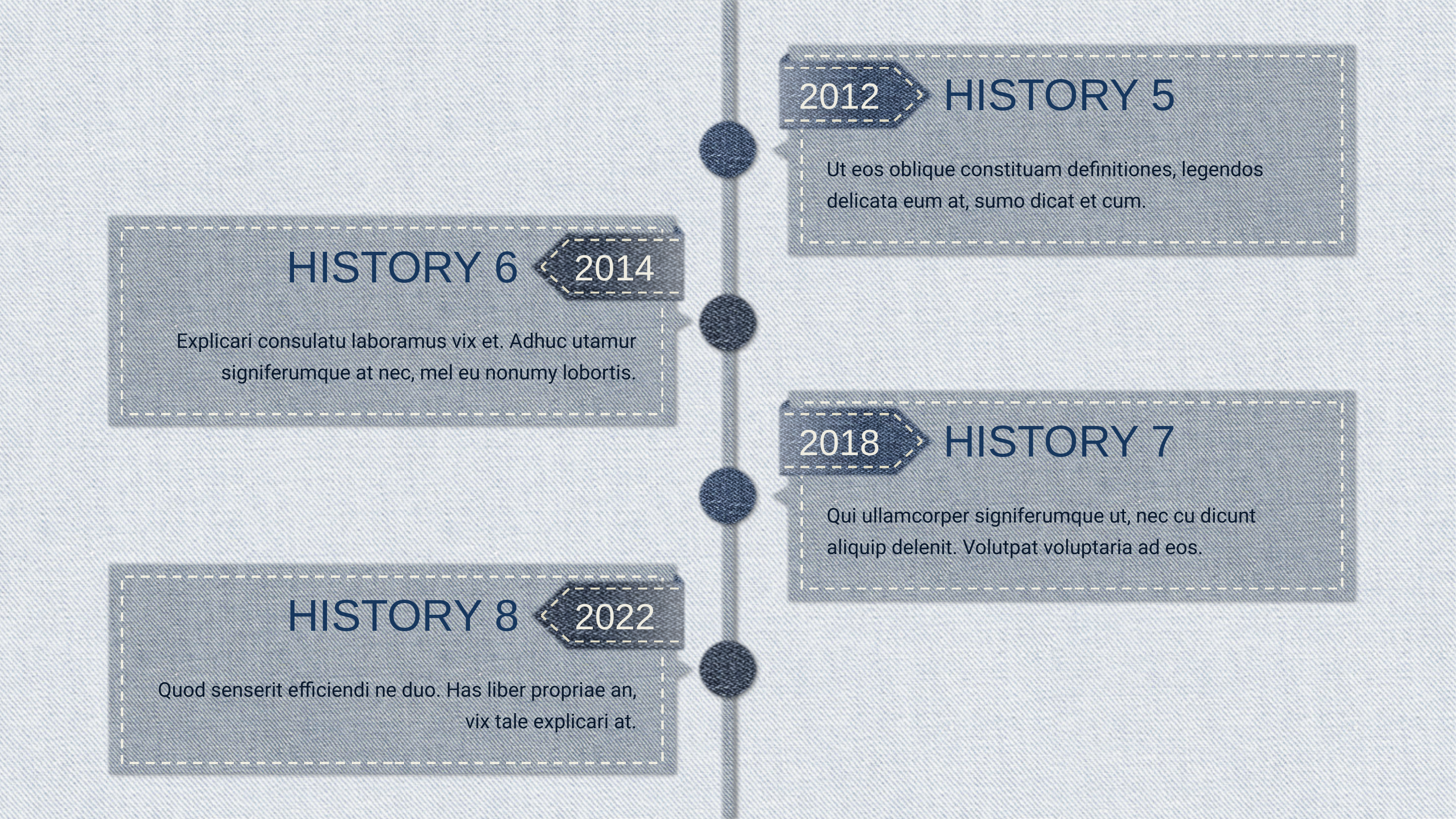

HISTORY 5
2012
Ut eos oblique constituam definitiones, legendos delicata eum at, sumo dicat et cum.
HISTORY 6
2014
Explicari consulatu laboramus vix et. Adhuc utamur signiferumque at nec, mel eu nonumy lobortis.
HISTORY 7
2018
Qui ullamcorper signiferumque ut, nec cu dicunt aliquip delenit. Volutpat voluptaria ad eos.
HISTORY 8
2022
Quod senserit efficiendi ne duo. Has liber propriae an, vix tale explicari at.